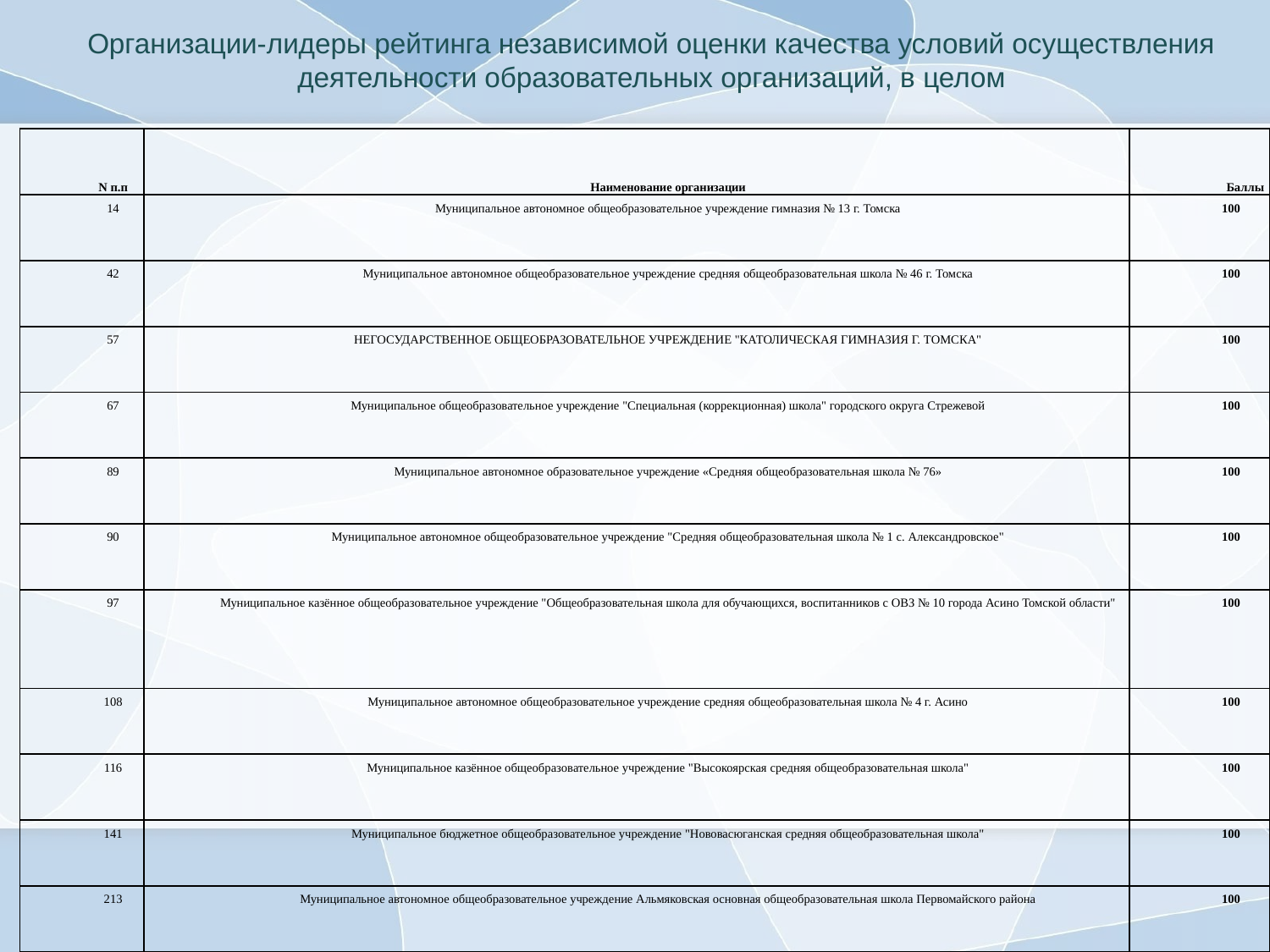

# Организации-лидеры рейтинга независимой оценки качества условий осуществления деятельности образовательных организаций, в целом
| N п.п | Наименование организации | Баллы |
| --- | --- | --- |
| 14 | Муниципальное автономное общеобразовательное учреждение гимназия № 13 г. Томска | 100 |
| 42 | Муниципальное автономное общеобразовательное учреждение средняя общеобразовательная школа № 46 г. Томска | 100 |
| 57 | НЕГОСУДАРСТВЕННОЕ ОБЩЕОБРАЗОВАТЕЛЬНОЕ УЧРЕЖДЕНИЕ "КАТОЛИЧЕСКАЯ ГИМНАЗИЯ Г. ТОМСКА" | 100 |
| 67 | Муниципальное общеобразовательное учреждение "Специальная (коррекционная) школа" городского округа Стрежевой | 100 |
| 89 | Муниципальное автономное образовательное учреждение «Средняя общеобразовательная школа № 76» | 100 |
| 90 | Муниципальное автономное общеобразовательное учреждение "Средняя общеобразовательная школа № 1 с. Александровское" | 100 |
| 97 | Муниципальное казённое общеобразовательное учреждение "Общеобразовательная школа для обучающихся, воспитанников с ОВЗ № 10 города Асино Томской области" | 100 |
| 108 | Муниципальное автономное общеобразовательное учреждение средняя общеобразовательная школа № 4 г. Асино | 100 |
| 116 | Муниципальное казённое общеобразовательное учреждение "Высокоярская средняя общеобразовательная школа" | 100 |
| 141 | Муниципальное бюджетное общеобразовательное учреждение "Нововасюганская средняя общеобразовательная школа" | 100 |
| 213 | Муниципальное автономное общеобразовательное учреждение Альмяковская основная общеобразовательная школа Первомайского района | 100 |